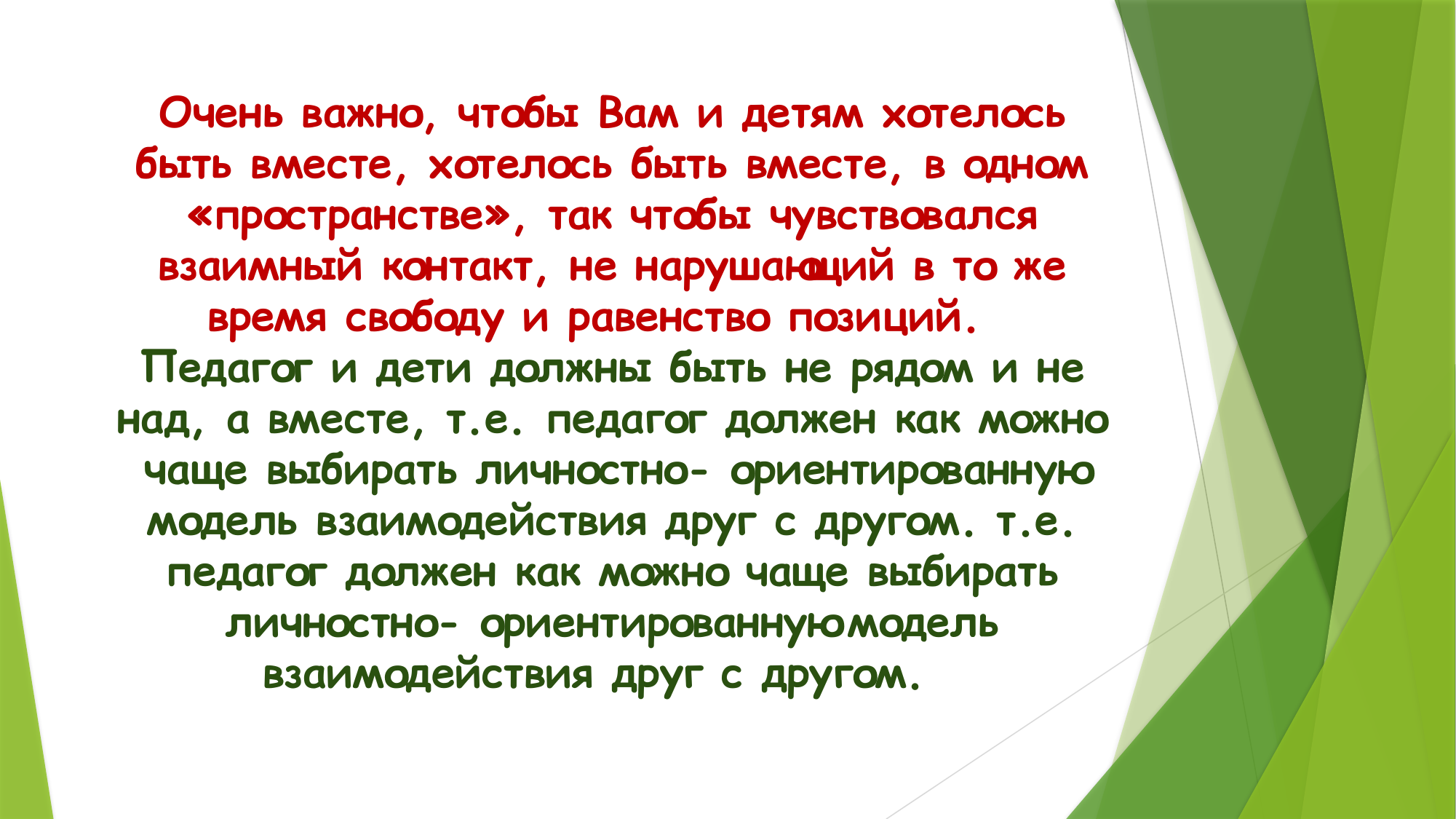

# Очень важно, чтобы Вам и детям хотелось быть вместе, хотелось быть вместе, в одном «пространстве», так чтобы чувствовался взаимный контакт, не нарушающий в то же время свободу и равенство позиций. Педагог и дети должны быть не рядом и не над, а вместе, т.е. педагог должен как можно чаще выбирать личностно- ориентированную модель взаимодействия друг с другом. т.е. педагог должен как можно чаще выбирать личностно- ориентированную модель взаимодействия друг с другом.